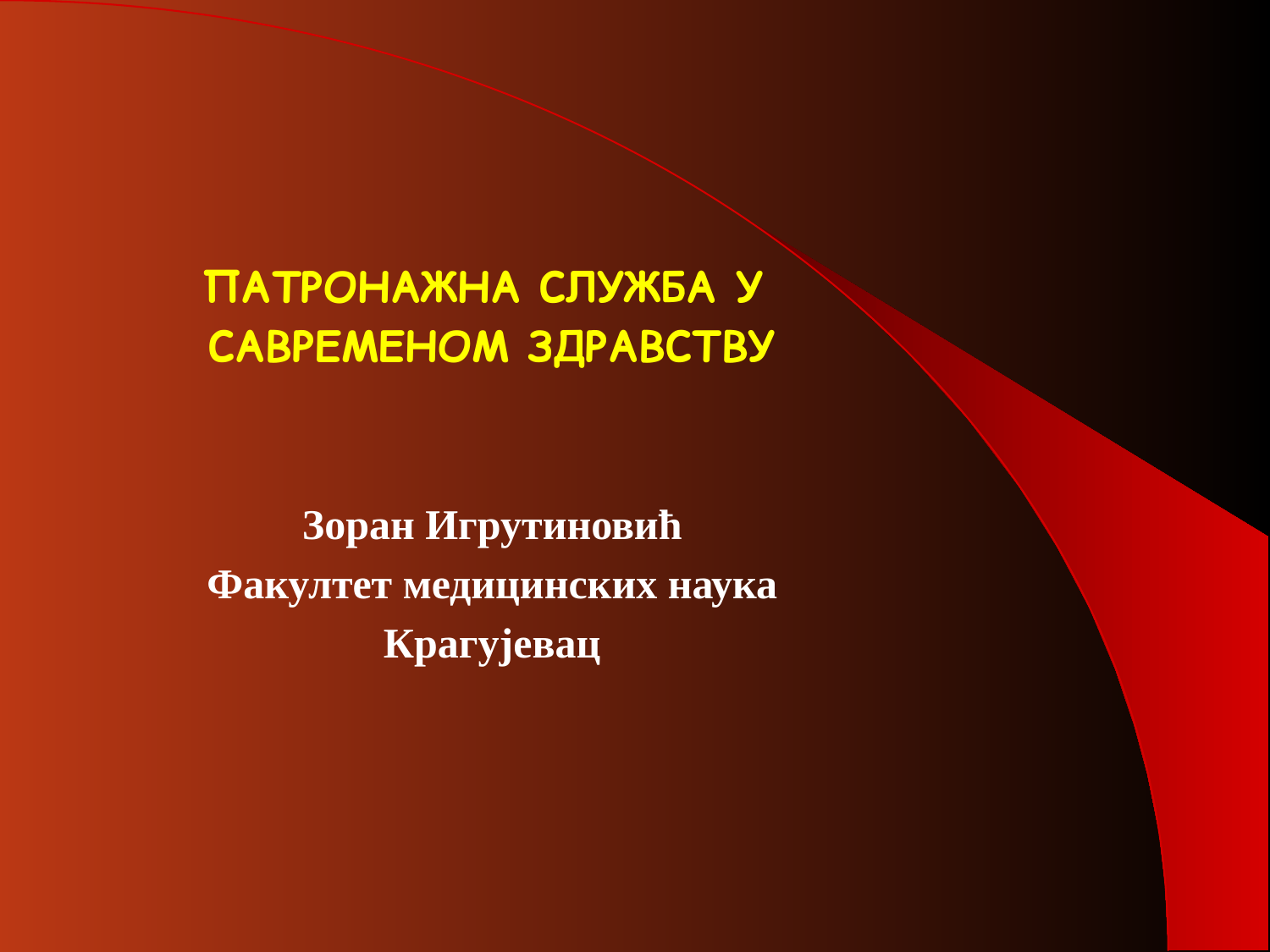

ПАТРОНАЖНА СЛУЖБА У
САВРЕМЕНОМ ЗДРАВСТВУ

Зоран Игрутиновић
Факултет медицинских наука
Крагујевац